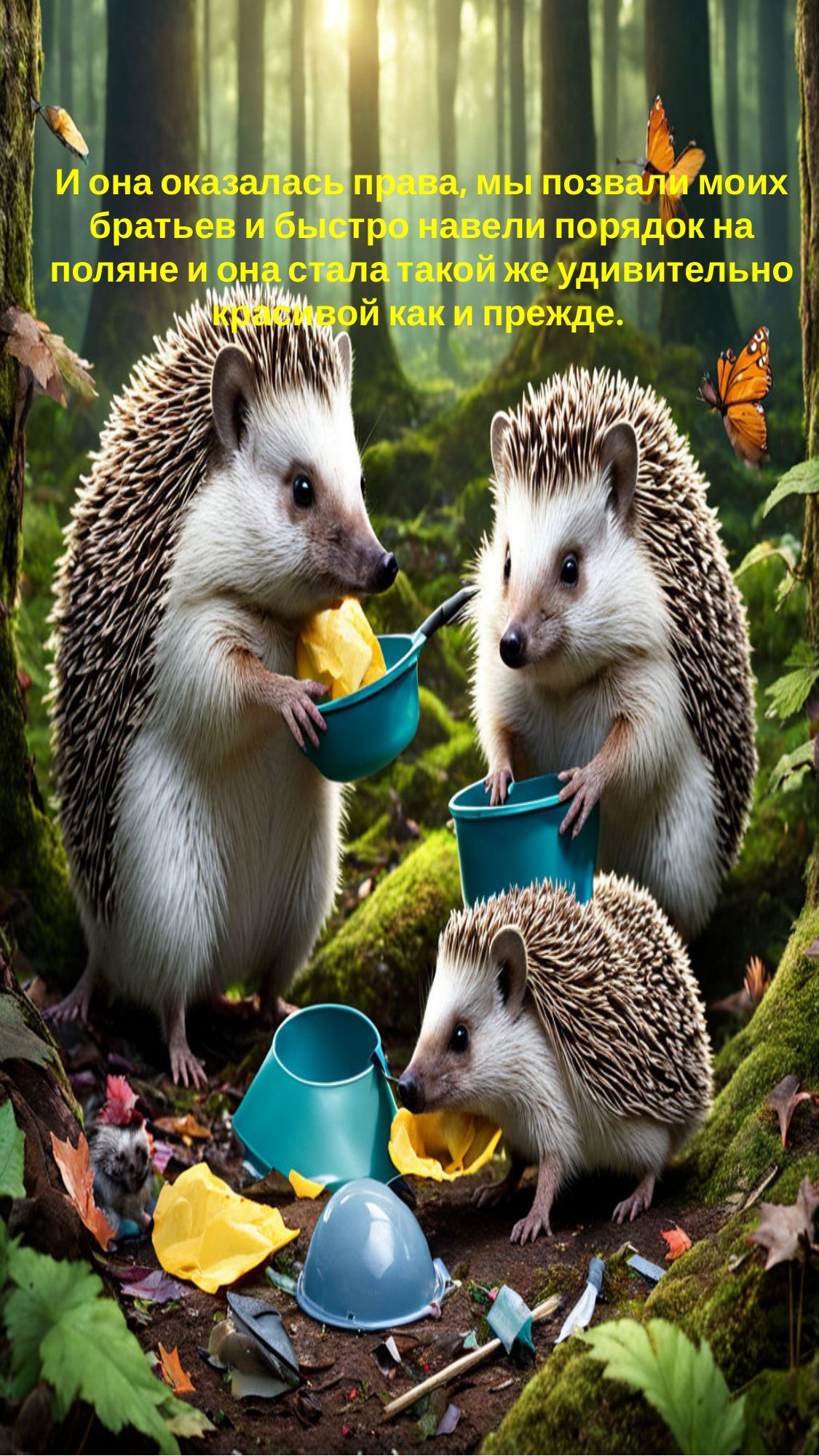

И она оказалась права, мы позвали моих братьев и быстро навели порядок на поляне и она стала такой же удивительно красивой как и прежде.